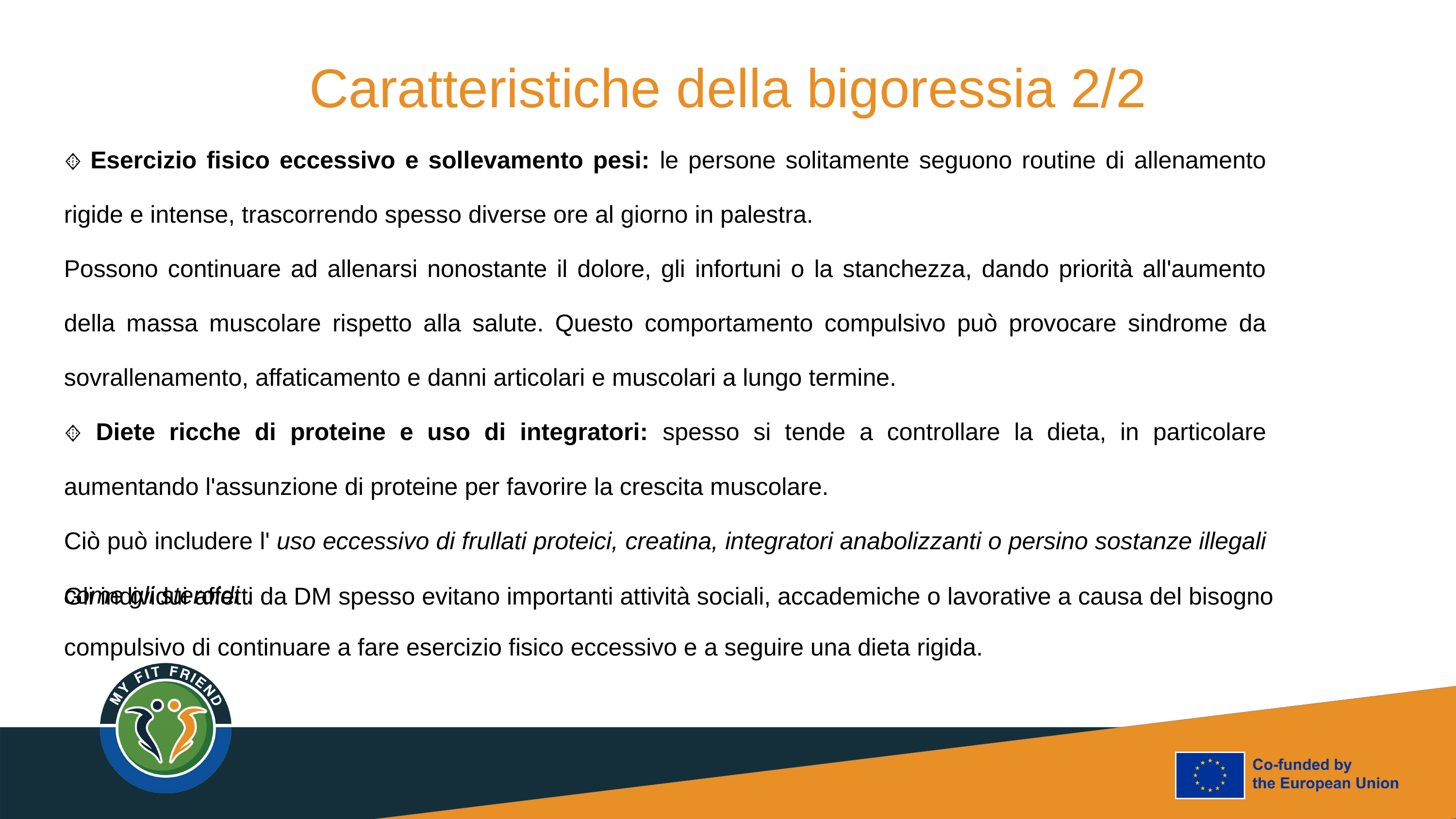

Caratteristiche della bigoressia 2/2
🔸 Esercizio fisico eccessivo e sollevamento pesi: le persone solitamente seguono routine di allenamento rigide e intense, trascorrendo spesso diverse ore al giorno in palestra.
Possono continuare ad allenarsi nonostante il dolore, gli infortuni o la stanchezza, dando priorità all'aumento della massa muscolare rispetto alla salute. Questo comportamento compulsivo può provocare sindrome da sovrallenamento, affaticamento e danni articolari e muscolari a lungo termine.
🔸 Diete ricche di proteine e uso di integratori: spesso si tende a controllare la dieta, in particolare aumentando l'assunzione di proteine per favorire la crescita muscolare.
Ciò può includere l' uso eccessivo di frullati proteici, creatina, integratori anabolizzanti o persino sostanze illegali come gli steroidi .
Gli individui affetti da DM spesso evitano importanti attività sociali, accademiche o lavorative a causa del bisogno compulsivo di continuare a fare esercizio fisico eccessivo e a seguire una dieta rigida.